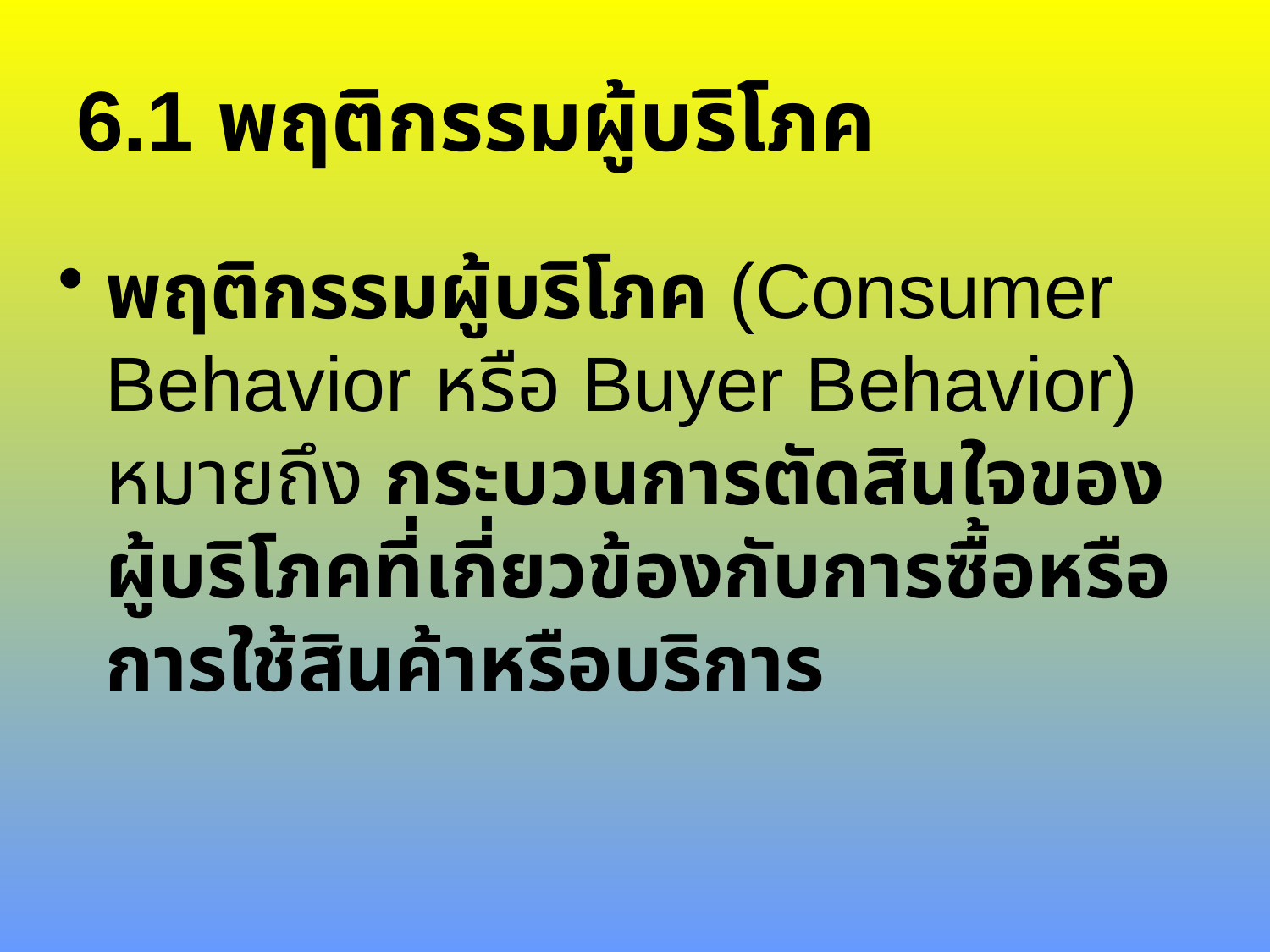

# 6.1 พฤติกรรมผู้บริโภค

พฤติกรรมผู้บริโภค (Consumer Behavior หรือ Buyer Behavior) หมายถึง กระบวนการตัดสินใจของผู้บริโภคที่เกี่ยวข้องกับการซื้อหรือการใช้สินค้าหรือบริการ